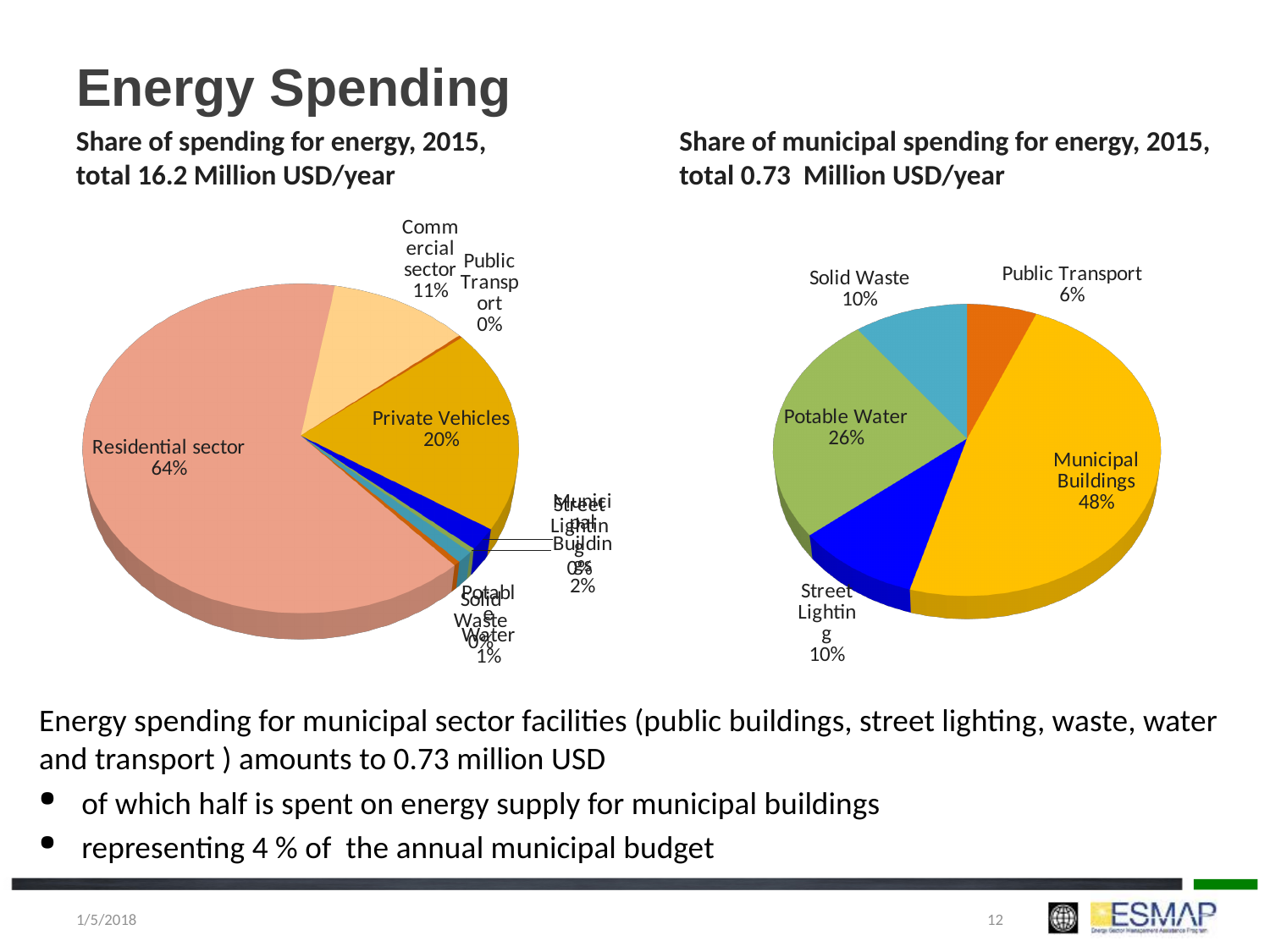

# Energy Spending
Share of spending for energy, 2015, total 16.2 Million USD/year
Share of municipal spending for energy, 2015, total 0.73  Million USD/year

[unsupported chart]

[unsupported chart]

Energy spending for municipal sector facilities (public buildings, street lighting, waste, water and transport ) amounts to 0.73 million USD
of which half is spent on energy supply for municipal buildings
representing 4 % of  the annual municipal budget
1/5/2018
12